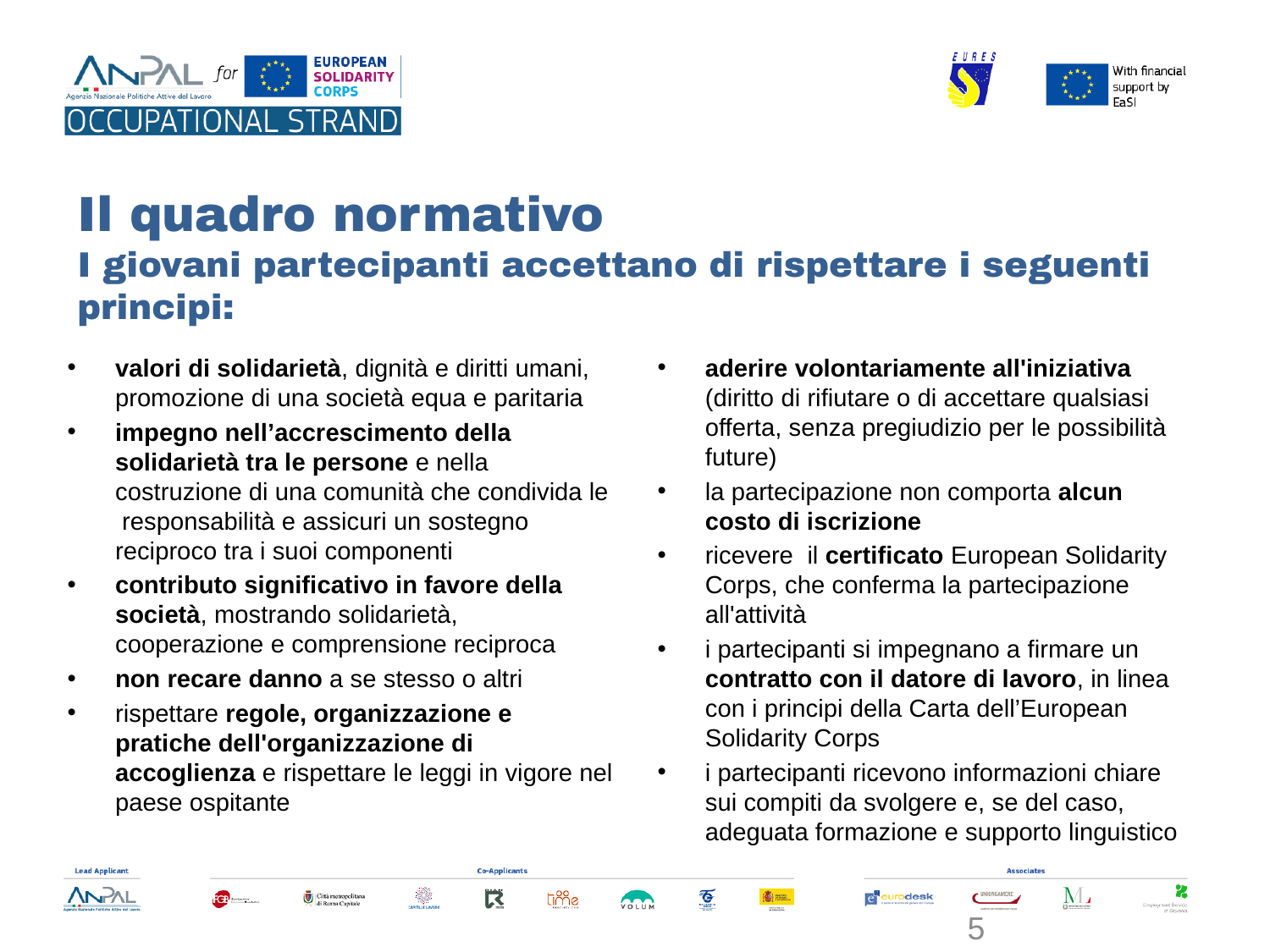

# Il quadro normativo I giovani partecipanti accettano di rispettare i seguenti principi:
valori di solidarietà, dignità e diritti umani, promozione di una società equa e paritaria
impegno nell’accrescimento della solidarietà tra le persone e nella costruzione di una comunità che condivida le  responsabilità e assicuri un sostegno reciproco tra i suoi componenti
contributo significativo in favore della società, mostrando solidarietà, cooperazione e comprensione reciproca
non recare danno a se stesso o altri
rispettare regole, organizzazione e pratiche dell'organizzazione di accoglienza e rispettare le leggi in vigore nel paese ospitante

aderire volontariamente all'iniziativa (diritto di rifiutare o di accettare qualsiasi offerta, senza pregiudizio per le possibilità future)
la partecipazione non comporta alcun costo di iscrizione
ricevere  il certificato European Solidarity Corps, che conferma la partecipazione all'attività
i partecipanti si impegnano a firmare un contratto con il datore di lavoro, in linea con i principi della Carta dell’European Solidarity Corps
i partecipanti ricevono informazioni chiare sui compiti da svolgere e, se del caso, adeguata formazione e supporto linguistico
5